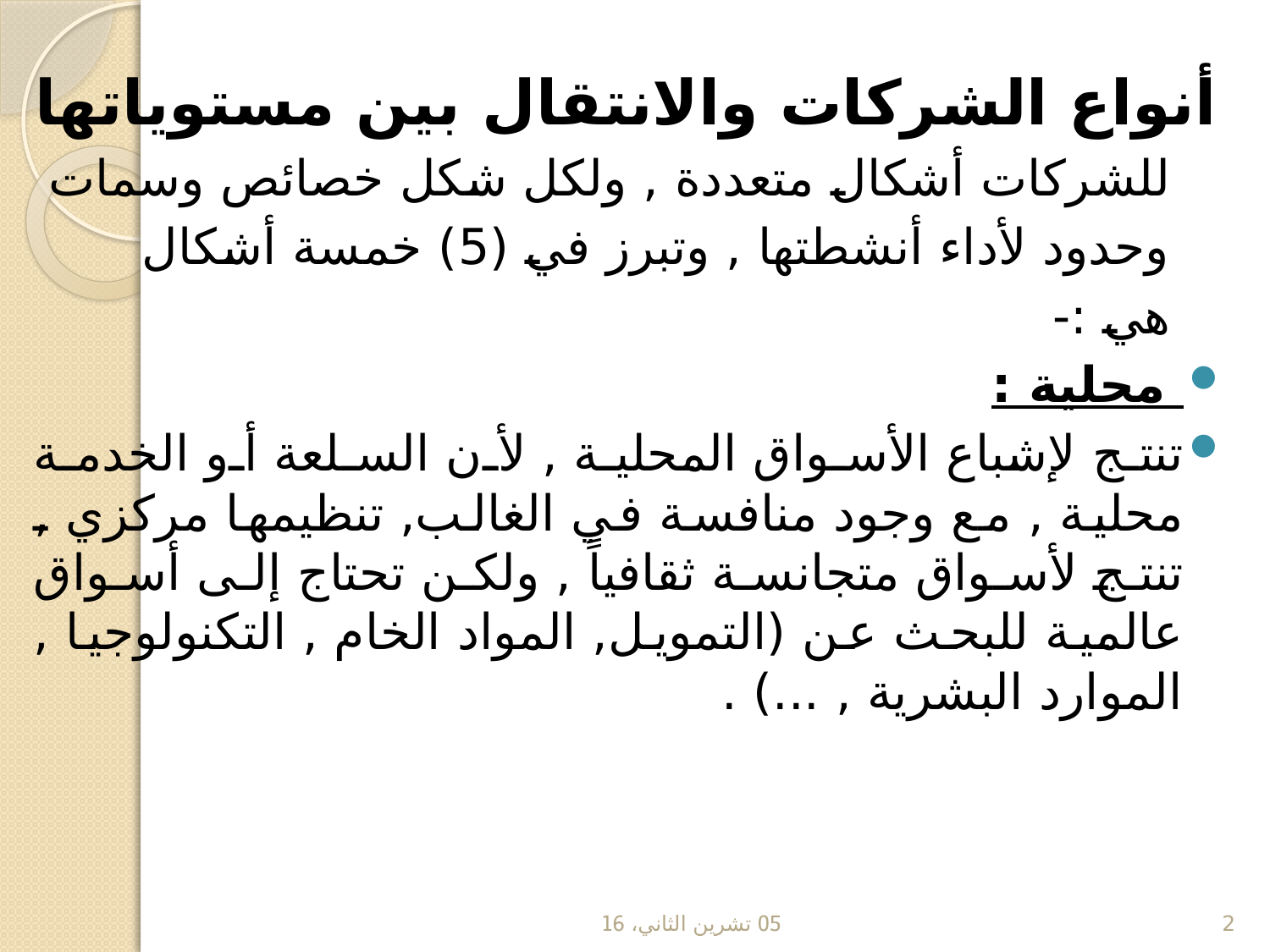

أنواع الشركات والانتقال بين مستوياتها
   للشركات أشكال متعددة , ولكل شكل خصائص وسمات
   وحدود لأداء أنشطتها , وتبرز في (5) خمسة أشكال
   هي :-
 محلية :
تنتج لإشباع الأسواق المحلية , لأن السلعة أو الخدمة محلية , مع وجود منافسة في الغالب, تنظيمها مركزي , تنتج لأسواق متجانسة ثقافياً , ولكن تحتاج إلى أسواق عالمية للبحث عن (التمويل, المواد الخام , التكنولوجيا , الموارد البشرية , ...) .

05 تشرين الثاني، 16
2